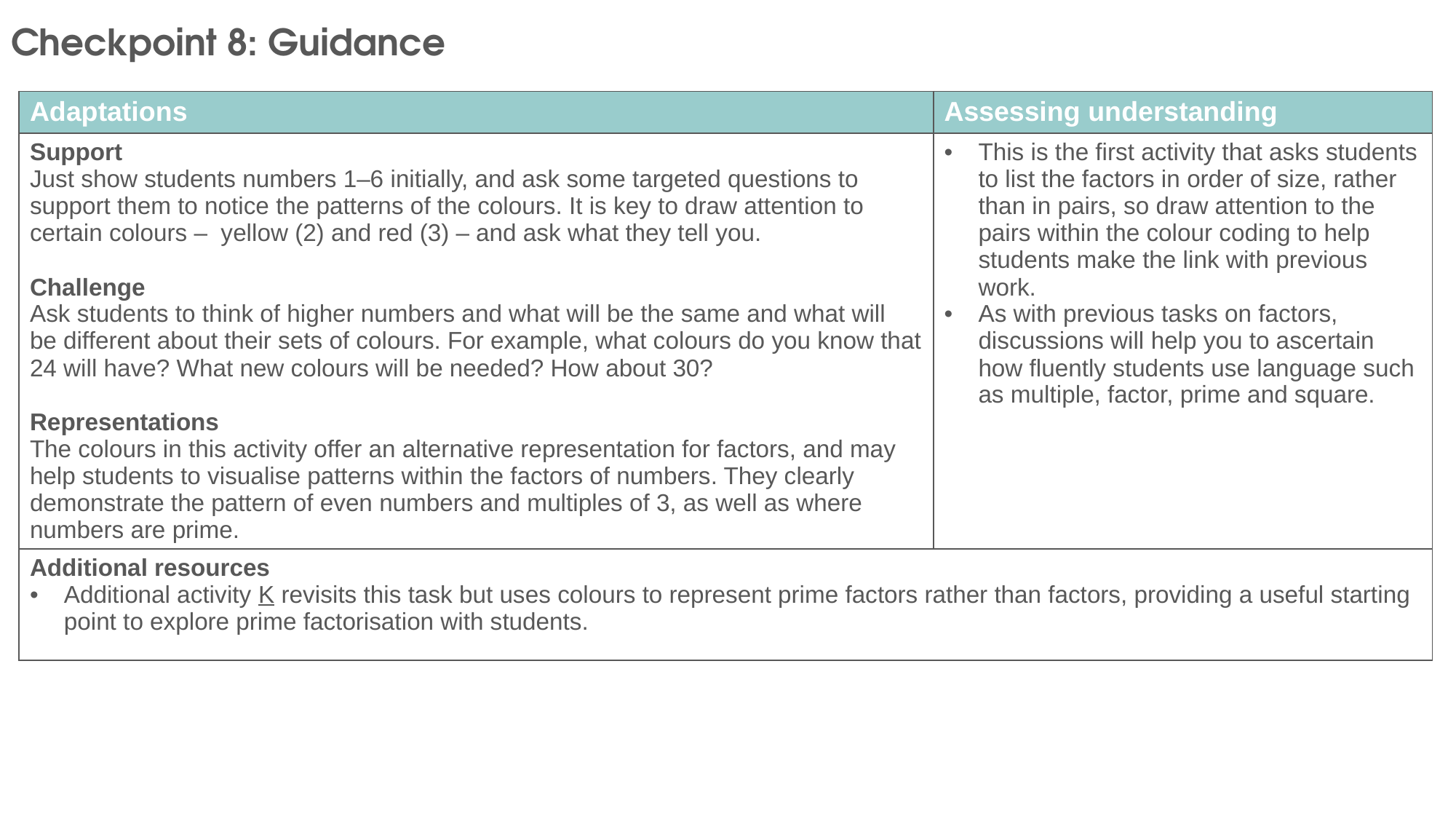

Checkpoint 8: Guidance
| Adaptations | Assessing understanding |
| --- | --- |
| Support Just show students numbers 1–6 initially, and ask some targeted questions to support them to notice the patterns of the colours. It is key to draw attention to certain colours – yellow (2) and red (3) – and ask what they tell you. Challenge Ask students to think of higher numbers and what will be the same and what will be different about their sets of colours. For example, what colours do you know that 24 will have? What new colours will be needed? How about 30? Representations The colours in this activity offer an alternative representation for factors, and may help students to visualise patterns within the factors of numbers. They clearly demonstrate the pattern of even numbers and multiples of 3, as well as where numbers are prime. | This is the first activity that asks students to list the factors in order of size, rather than in pairs, so draw attention to the pairs within the colour coding to help students make the link with previous work. As with previous tasks on factors, discussions will help you to ascertain how fluently students use language such as multiple, factor, prime and square. |
| Additional resources Additional activity K revisits this task but uses colours to represent prime factors rather than factors, providing a useful starting point to explore prime factorisation with students. |  |